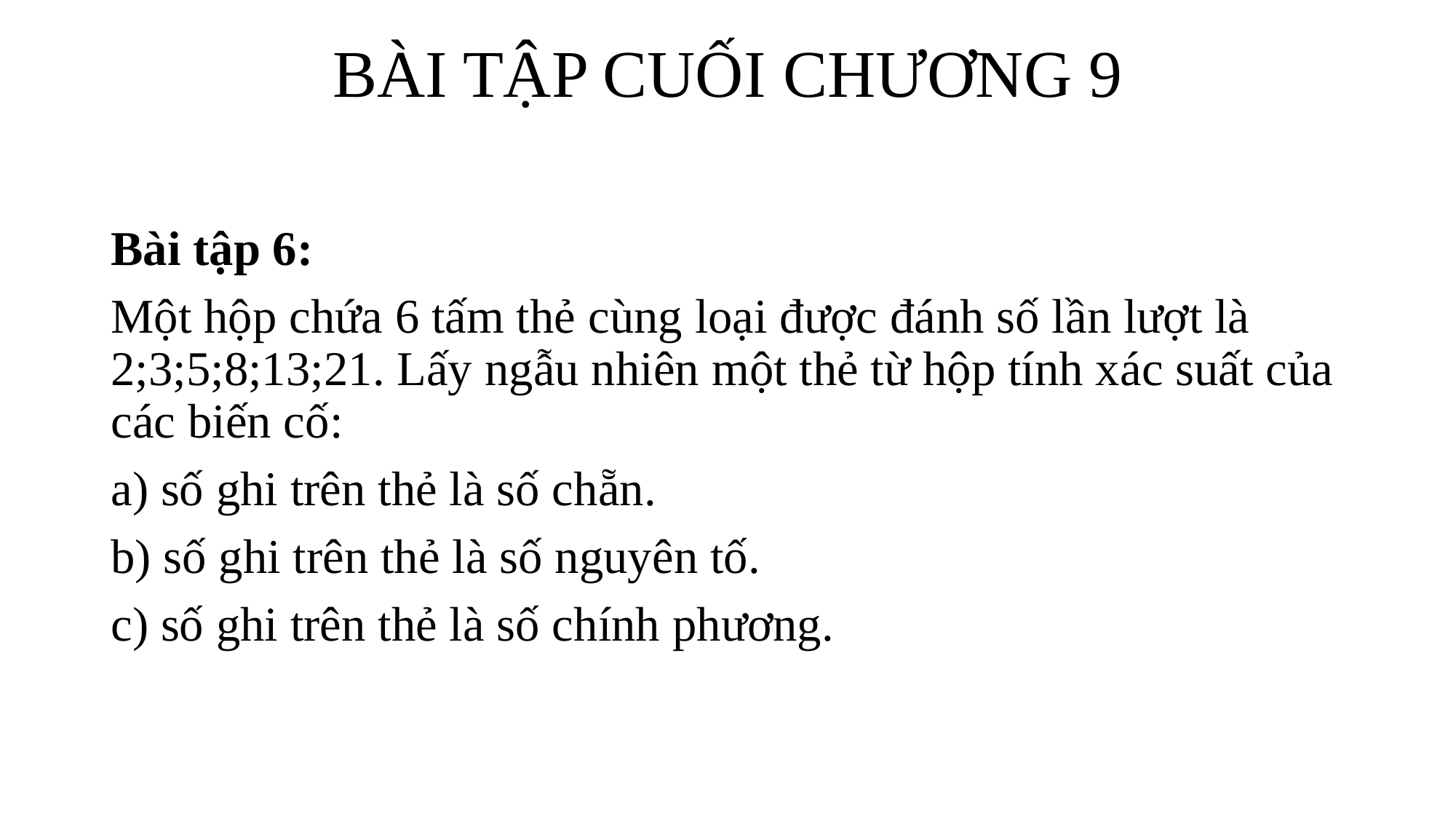

BÀI TẬP CUỐI CHƯƠNG 9
Bài tập 6:
Một hộp chứa 6 tấm thẻ cùng loại được đánh số lần lượt là 2;3;5;8;13;21. Lấy ngẫu nhiên một thẻ từ hộp tính xác suất của các biến cố:
a) số ghi trên thẻ là số chẵn.
b) số ghi trên thẻ là số nguyên tố.
c) số ghi trên thẻ là số chính phương.